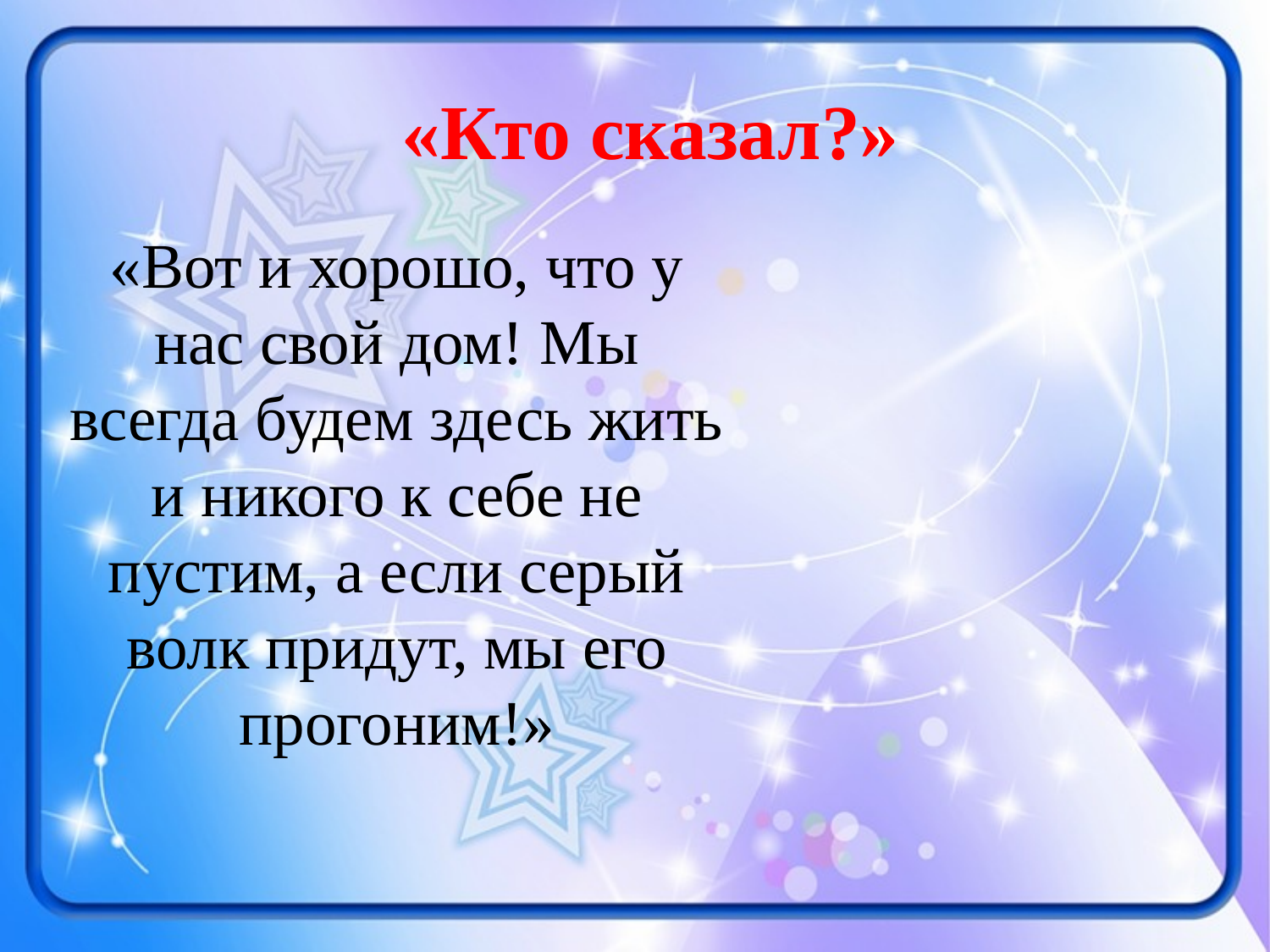

# «Кто сказал?»
«Вот и хорошо, что у нас свой дом! Мы всегда будем здесь жить и никого к себе не пустим, а если серый волк придут, мы его прогоним!»